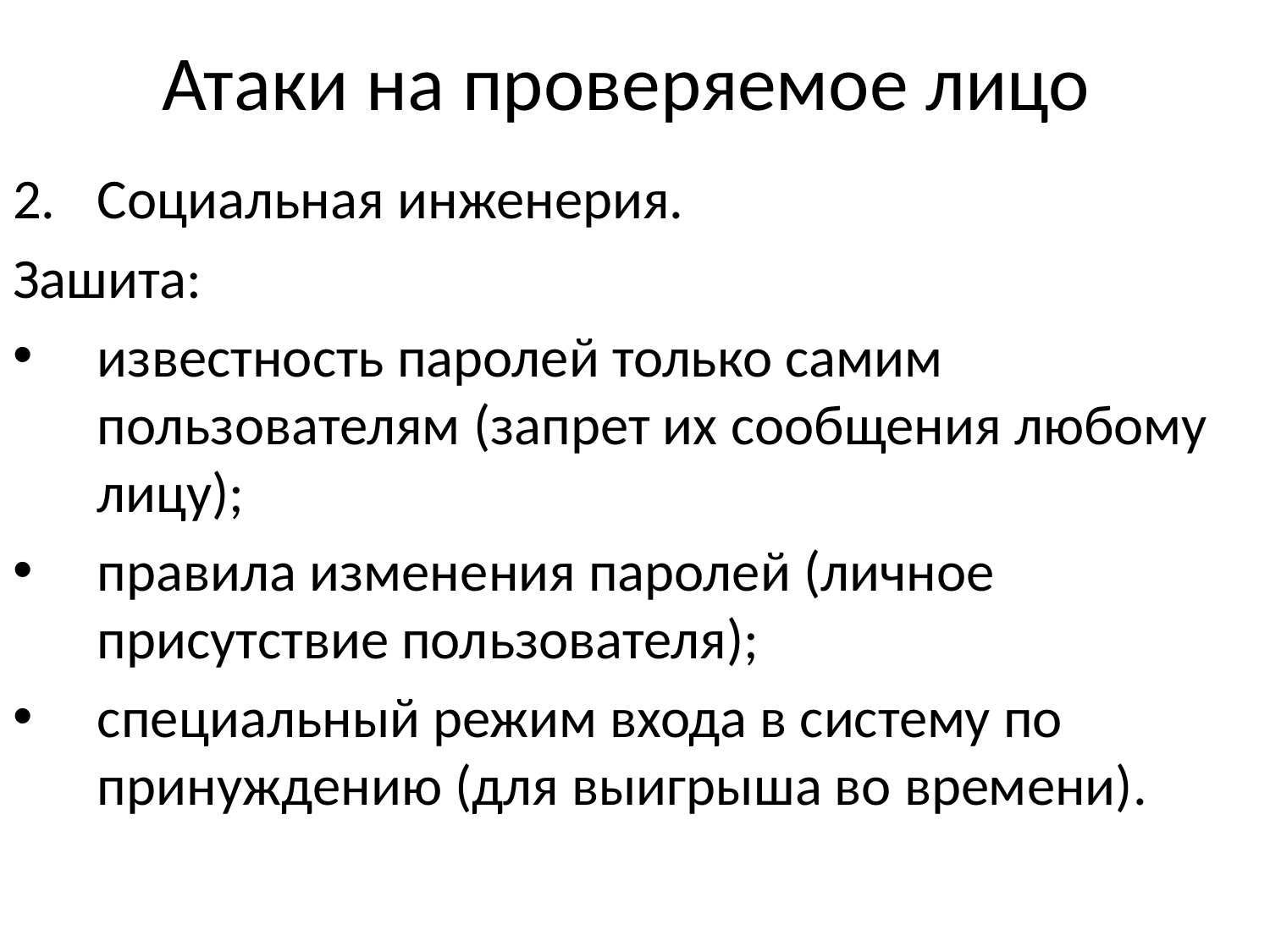

# Атаки на проверяемое лицо
Социальная инженерия.
Зашита:
известность паролей только самим пользователям (запрет их сообщения любому лицу);
правила изменения паролей (личное присутствие пользователя);
специальный режим входа в систему по принуждению (для выигрыша во времени).